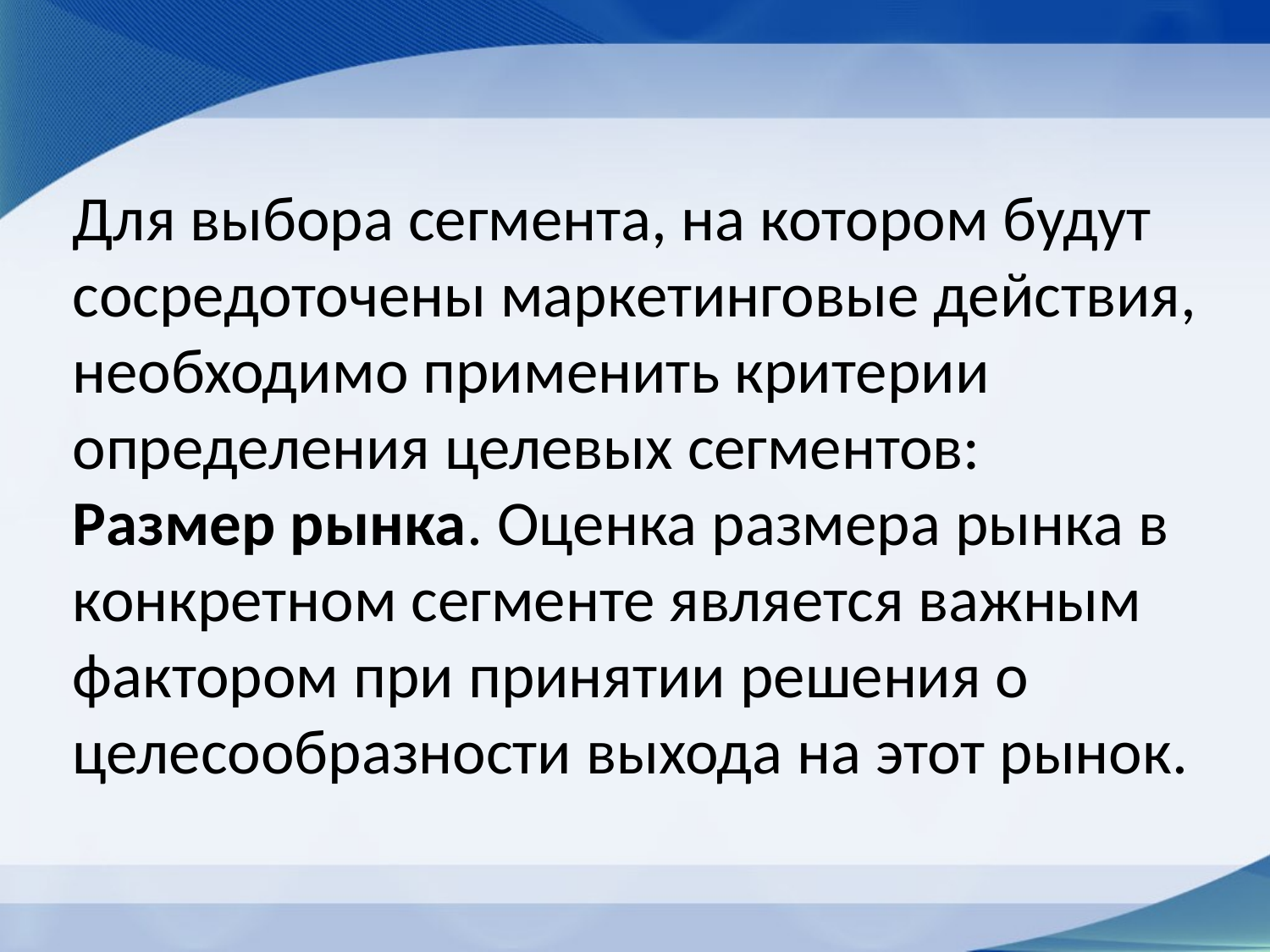

# Для выбора сегмента, на котором будут сосредоточены маркетинговые действия, необходимо применить критерии определения целевых сегментов: Размер рынка. Оценка размера рынка в конкретном сегменте является важным фактором при принятии решения о целесообразности выхода на этот рынок.